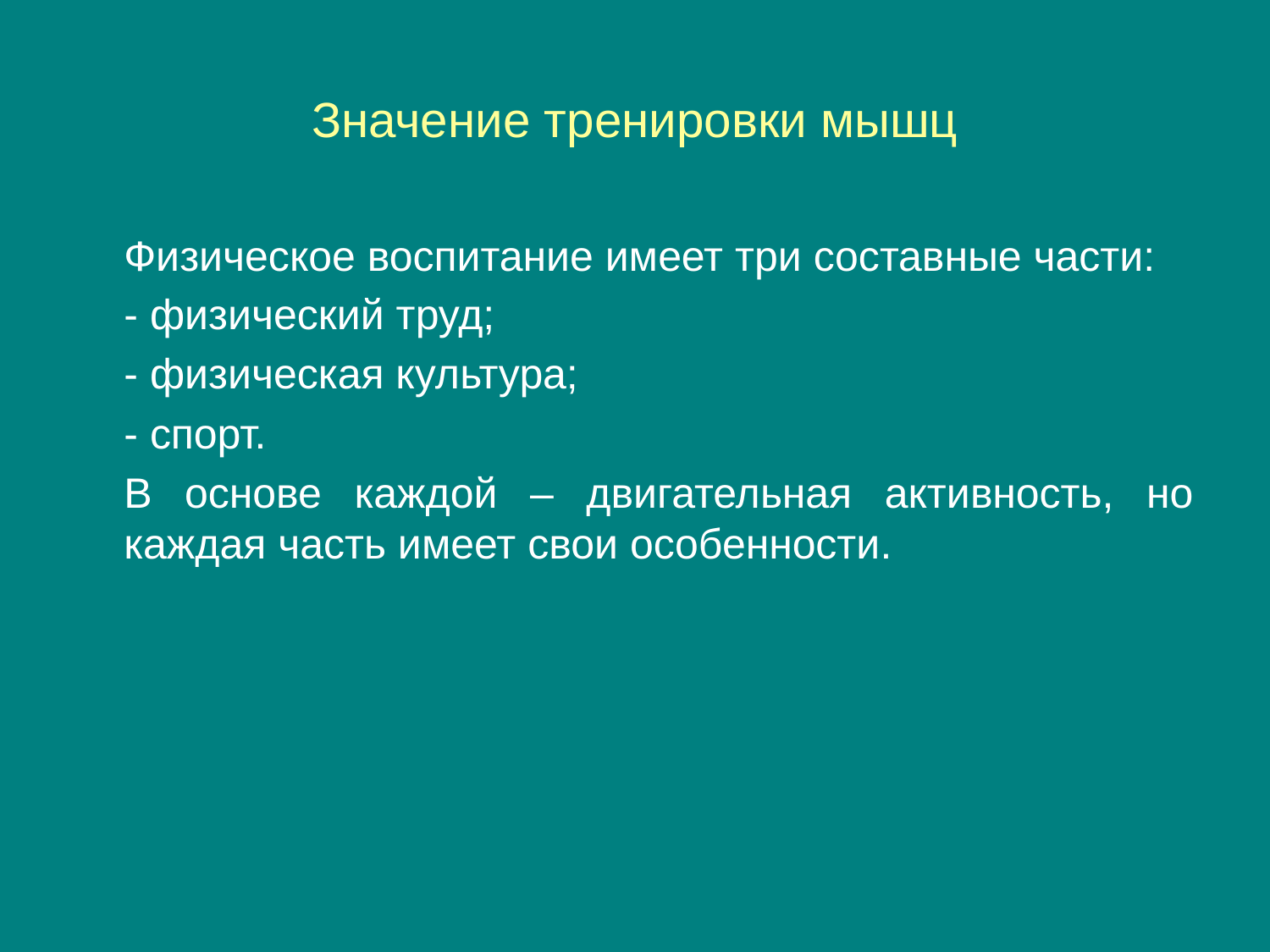

# Значение тренировки мышц
	Физическое воспитание имеет три составные части:
	- физический труд;
	- физическая культура;
	- спорт.
	В основе каждой – двигательная активность, но каждая часть имеет свои особенности.